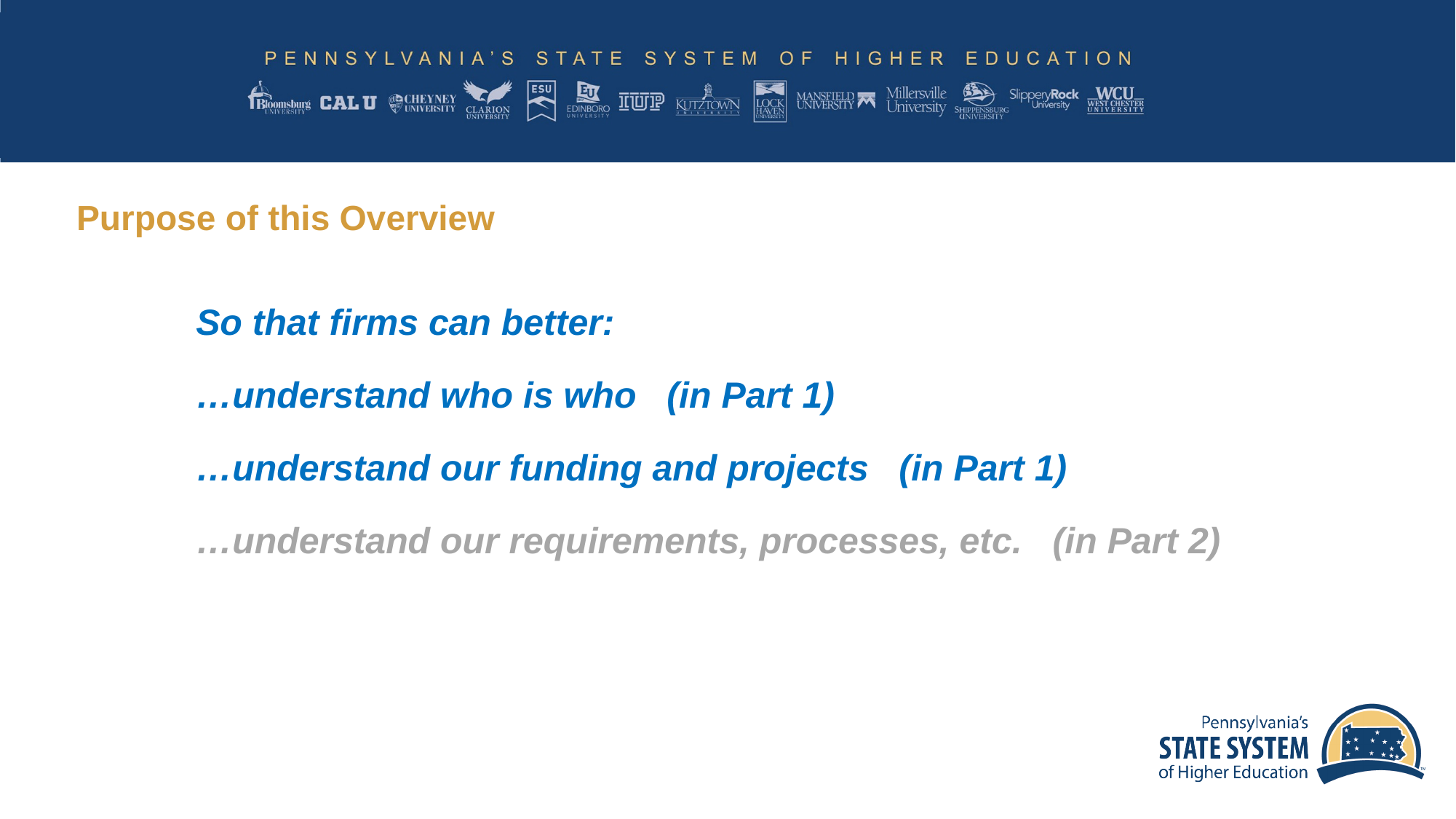

# Purpose of this Overview
So that firms can better:
…understand who is who   (in Part 1)
…understand our funding and projects   (in Part 1)
…understand our requirements, processes, etc.   (in Part 2)